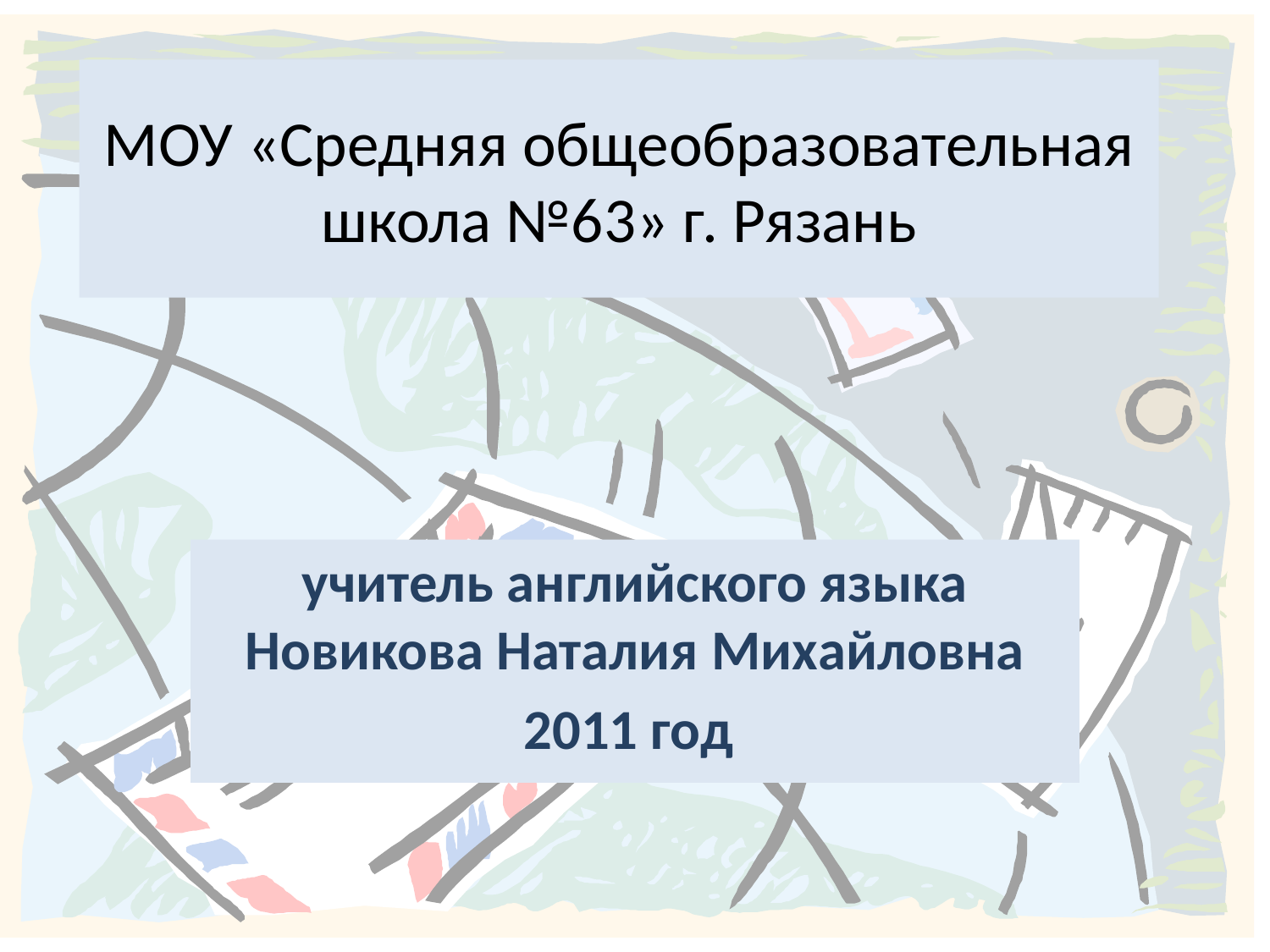

# МОУ «Средняя общеобразовательная школа №63» г. Рязань
учитель английского языка Новикова Наталия Михайловна
2011 год